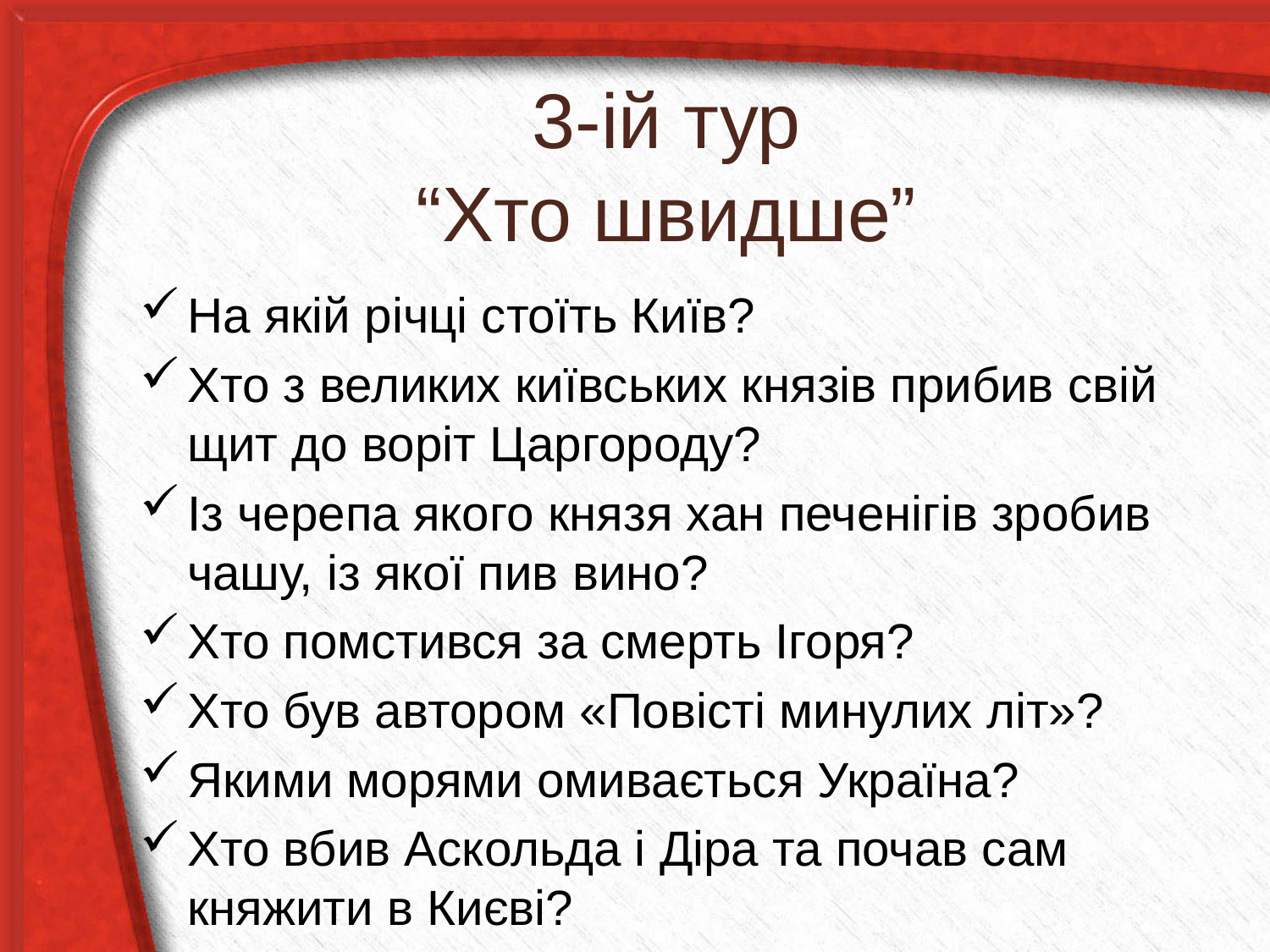

# 3-ій тур “Хто швидше”
На якій річці стоїть Київ?
Хто з великих київських князів прибив свій щит до воріт Царгороду?
Із черепа якого князя хан печенігів зробив чашу, із якої пив вино?
Хто помстився за смерть Ігоря?
Хто був автором «Повісті минулих літ»?
Якими морями омивається Україна?
Хто вбив Аскольда і Діра та почав сам княжити в Києві?